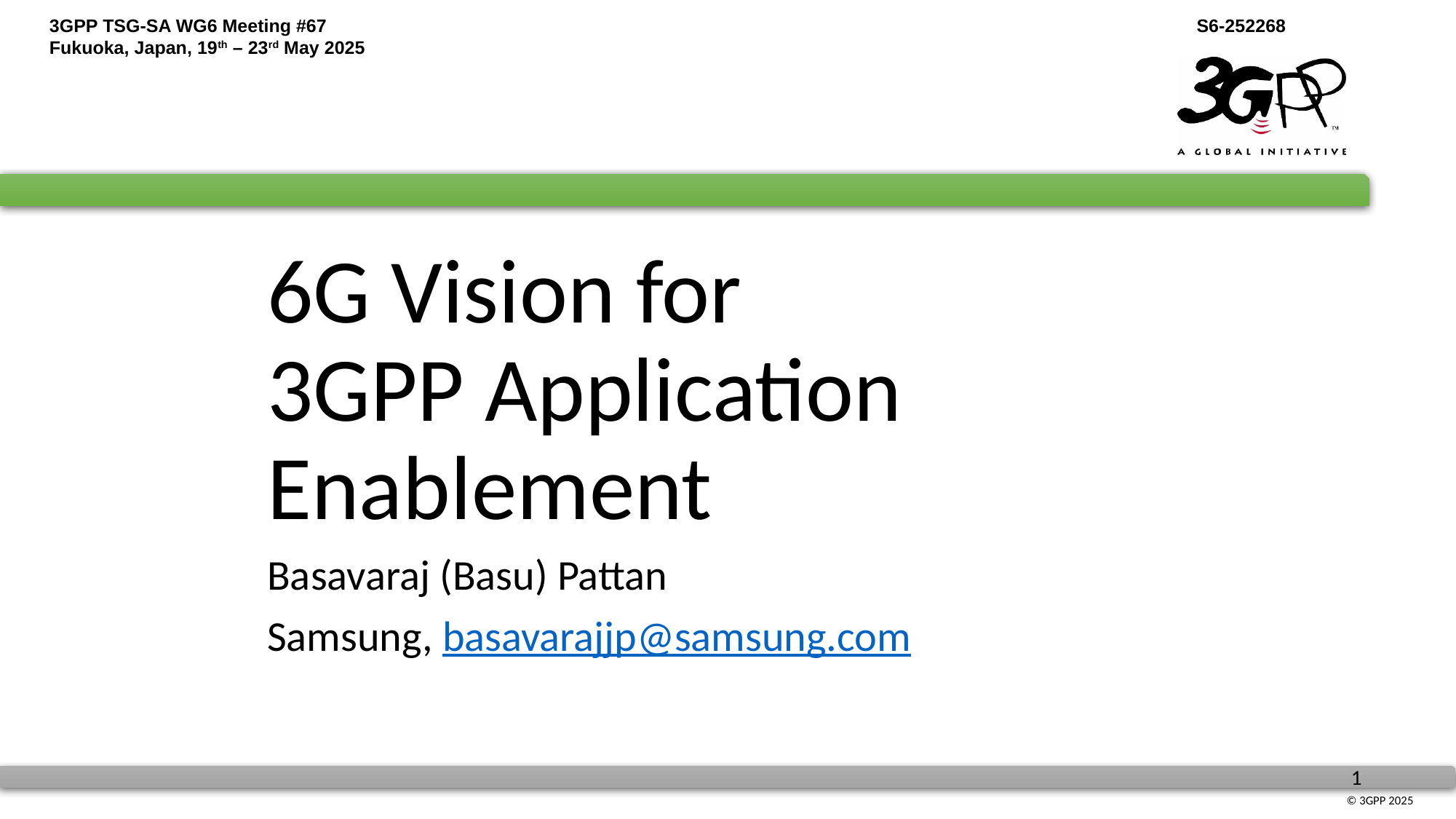

# 6G Vision for 3GPP Application Enablement
Basavaraj (Basu) Pattan
Samsung, basavarajjp@samsung.com